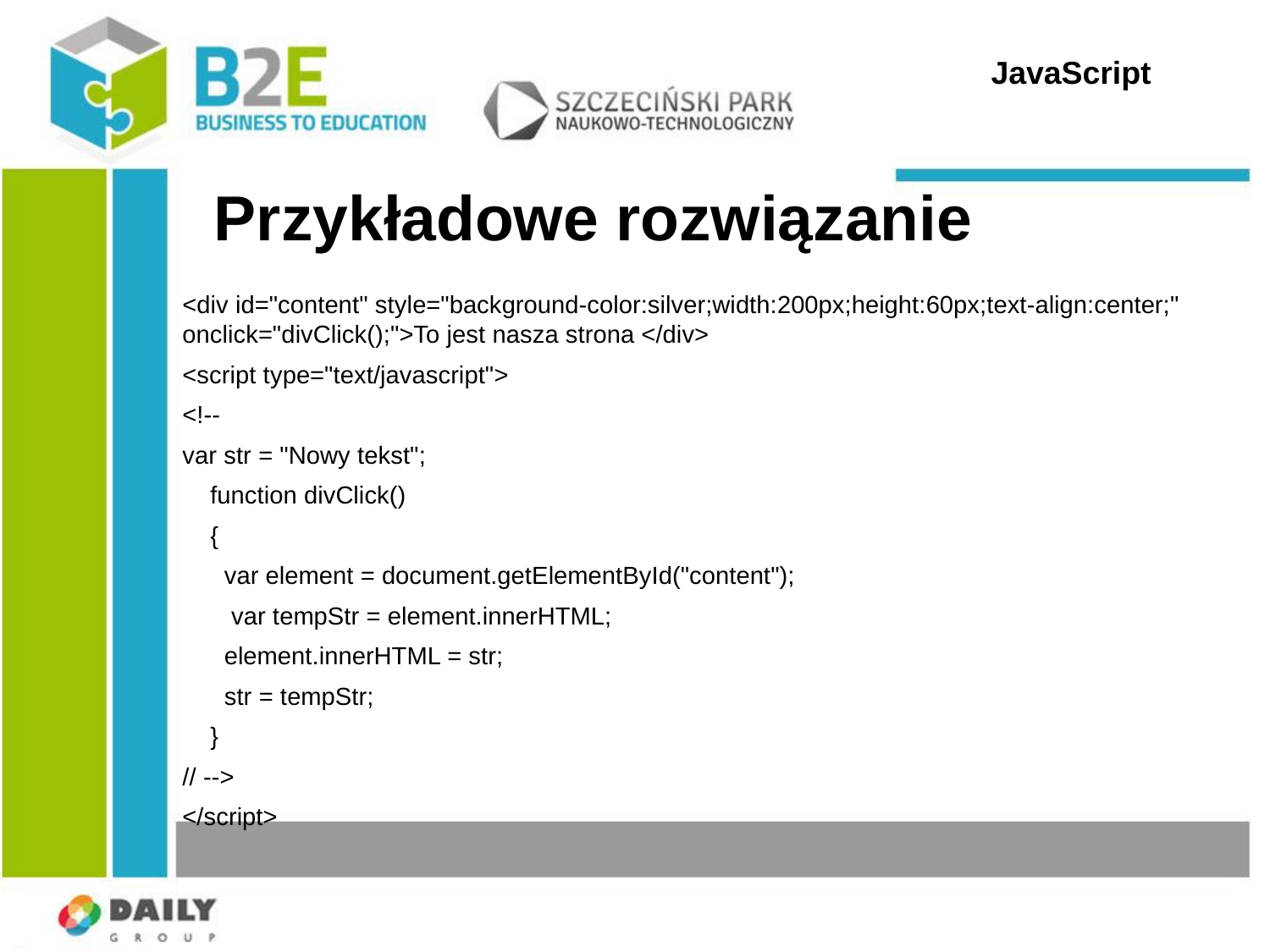

JavaScript
Przykładowe rozwiązanie
<div id="content" style="background-color:silver;width:200px;height:60px;text-align:center;" onclick="divClick();">To jest nasza strona </div>
<script type="text/javascript">
<!--
var str = "Nowy tekst";
    function divClick()
    {
      var element = document.getElementById("content");
       var tempStr = element.innerHTML;
      element.innerHTML = str;
      str = tempStr;
    }
// -->
</script>